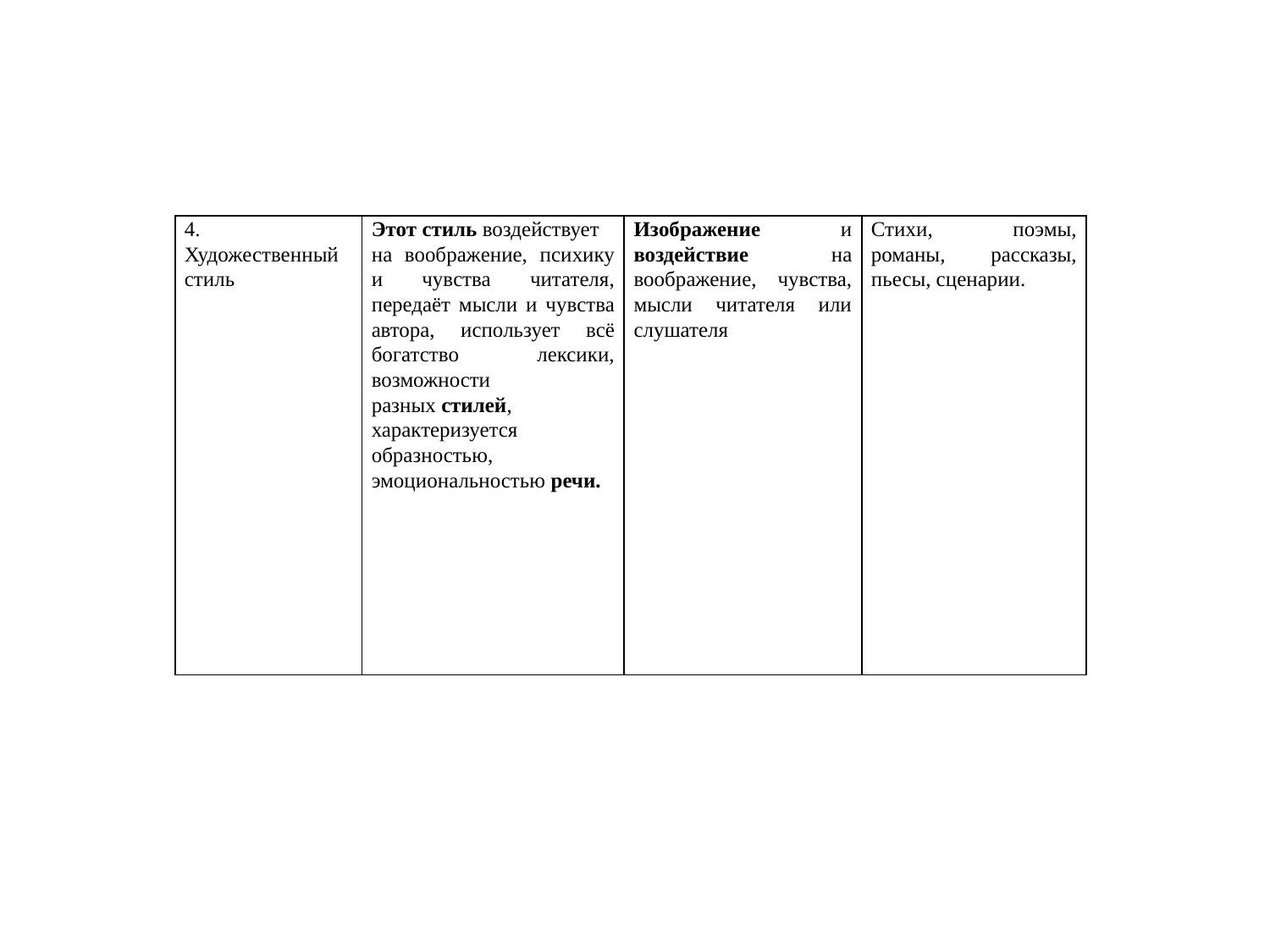

#
| 4. Художественный стиль | Этот стиль воздействует на воображение, психику и чувства читателя, передаёт мысли и чувства автора, использует всё богатство лексики, возможности разных стилей, характеризуется образностью, эмоциональностью речи. | Изображение и воздействие на воображение, чувства, мысли читателя или слушателя | Стихи, поэмы, романы, рассказы, пьесы, сценарии. |
| --- | --- | --- | --- |